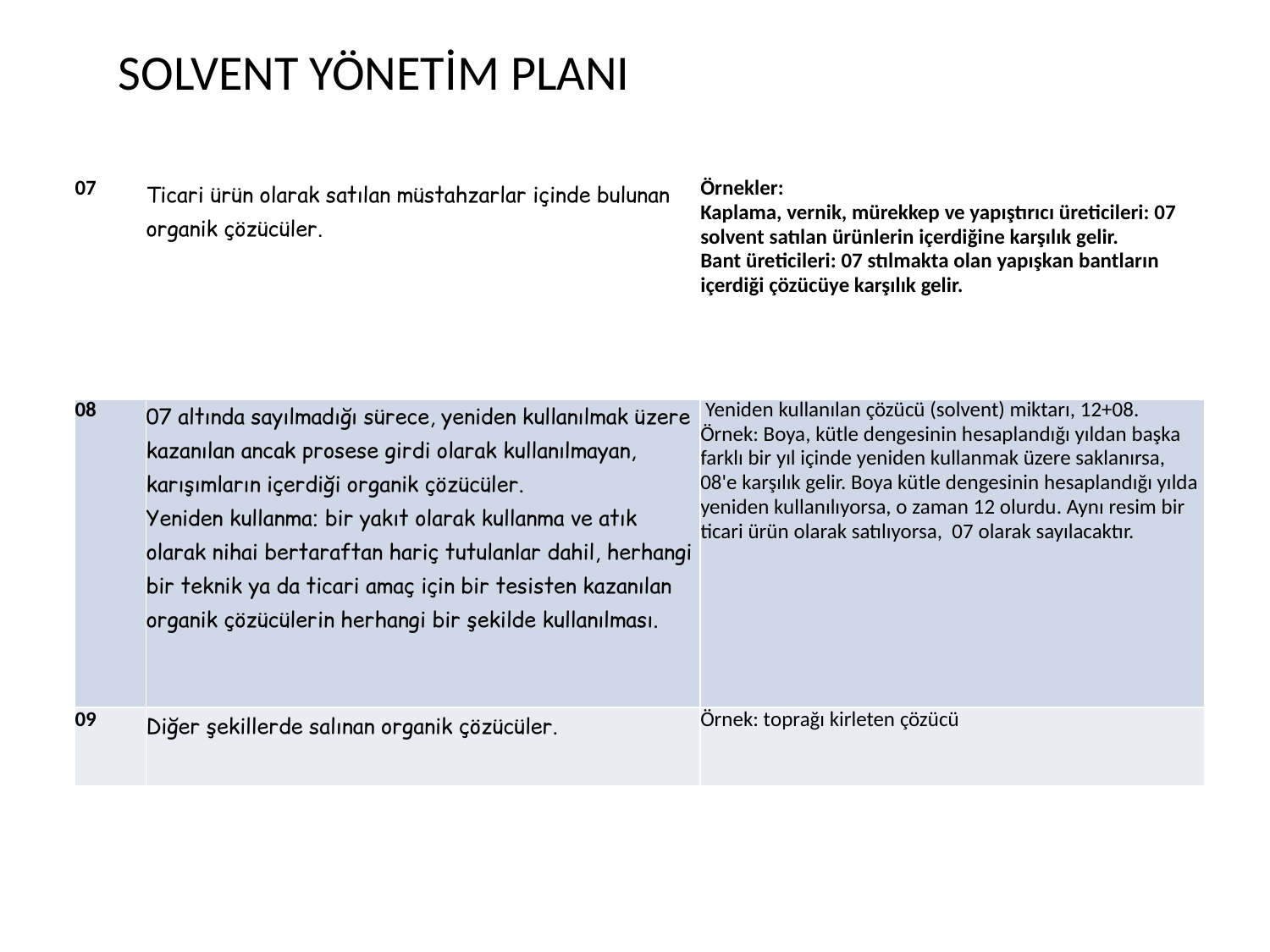

SOLVENT YÖNETİM PLANI
| 07 | Ticari ürün olarak satılan müstahzarlar içinde bulunan organik çözücüler. | Örnekler: Kaplama, vernik, mürekkep ve yapıştırıcı üreticileri: 07 solvent satılan ürünlerin içerdiğine karşılık gelir. Bant üreticileri: 07 stılmakta olan yapışkan bantların içerdiği çözücüye karşılık gelir. |
| --- | --- | --- |
| 08 | 07 altında sayılmadığı sürece, yeniden kullanılmak üzere kazanılan ancak prosese girdi olarak kullanılmayan, karışımların içerdiği organik çözücüler. Yeniden kullanma: bir yakıt olarak kullanma ve atık olarak nihai bertaraftan hariç tutulanlar dahil, herhangi bir teknik ya da ticari amaç için bir tesisten kazanılan organik çözücülerin herhangi bir şekilde kullanılması. | Yeniden kullanılan çözücü (solvent) miktarı, 12+08. Örnek: Boya, kütle dengesinin hesaplandığı yıldan başka farklı bir yıl içinde yeniden kullanmak üzere saklanırsa, 08'e karşılık gelir. Boya kütle dengesinin hesaplandığı yılda yeniden kullanılıyorsa, o zaman 12 olurdu. Aynı resim bir ticari ürün olarak satılıyorsa, 07 olarak sayılacaktır. |
| 09 | Diğer şekillerde salınan organik çözücüler. | Örnek: toprağı kirleten çözücü |